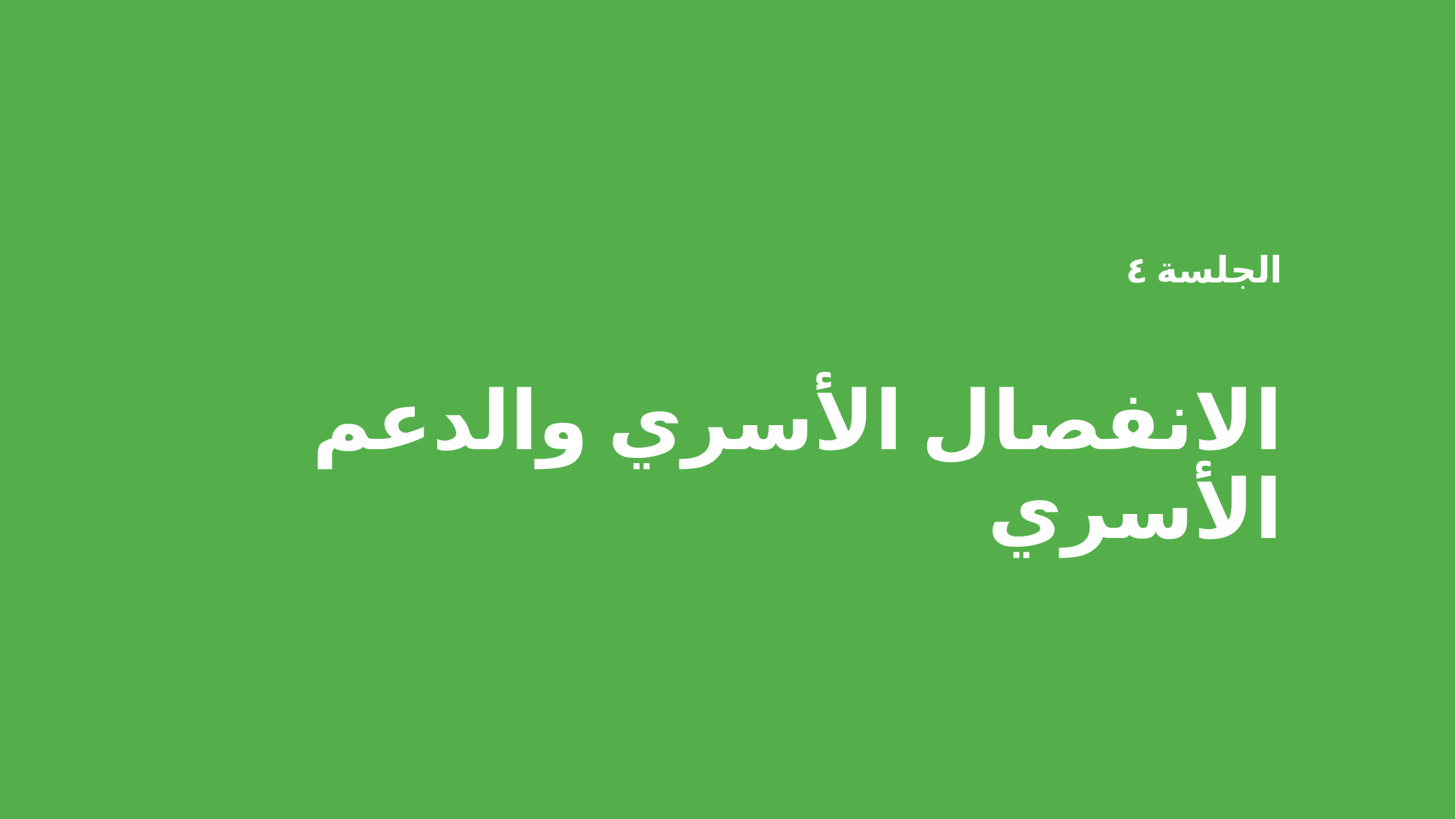

# الجلسة ٤ الانفصال الأسري والدعم الأسري